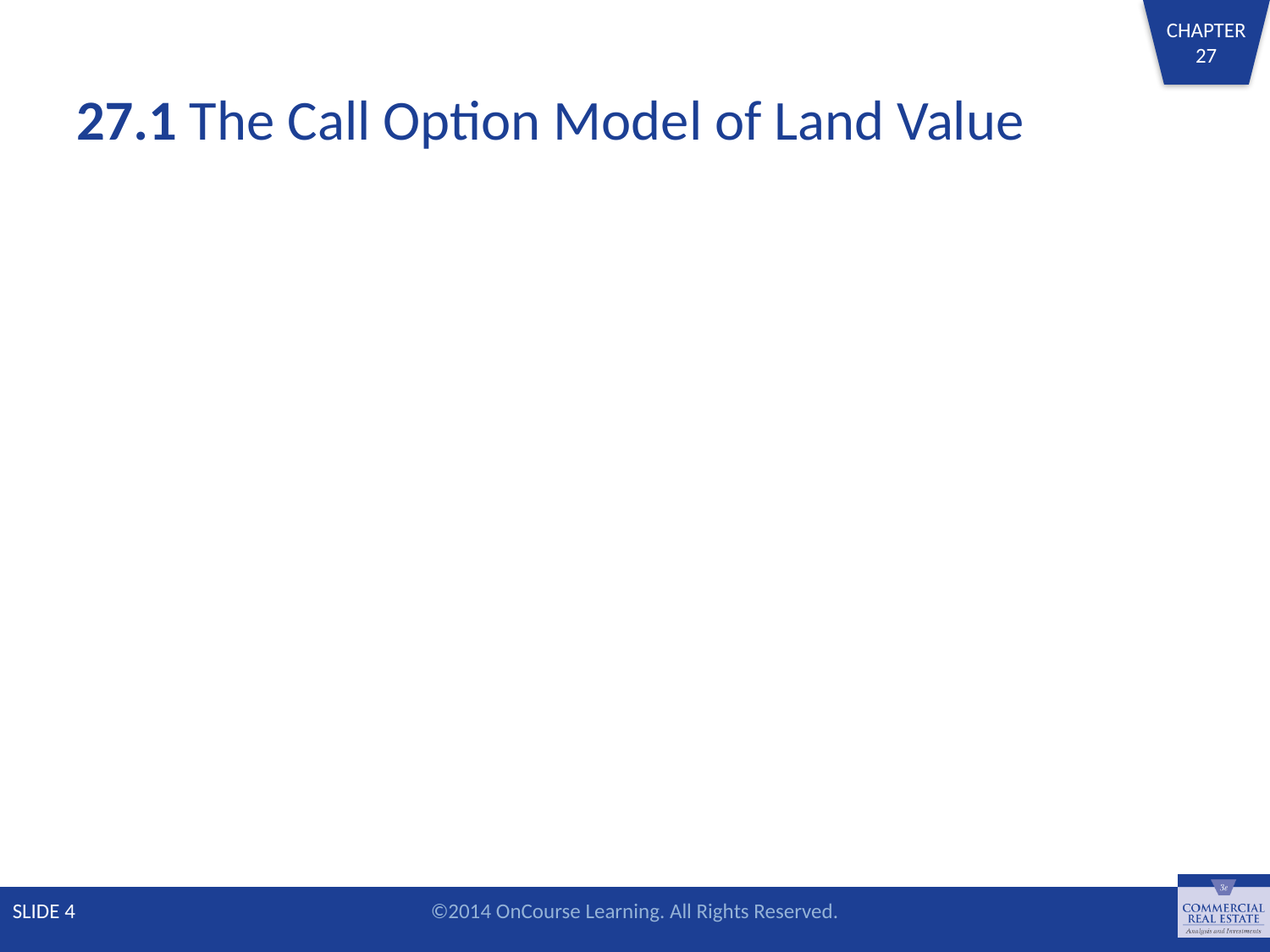

# 27.1 The Call Option Model of Land Value

SLIDE 4